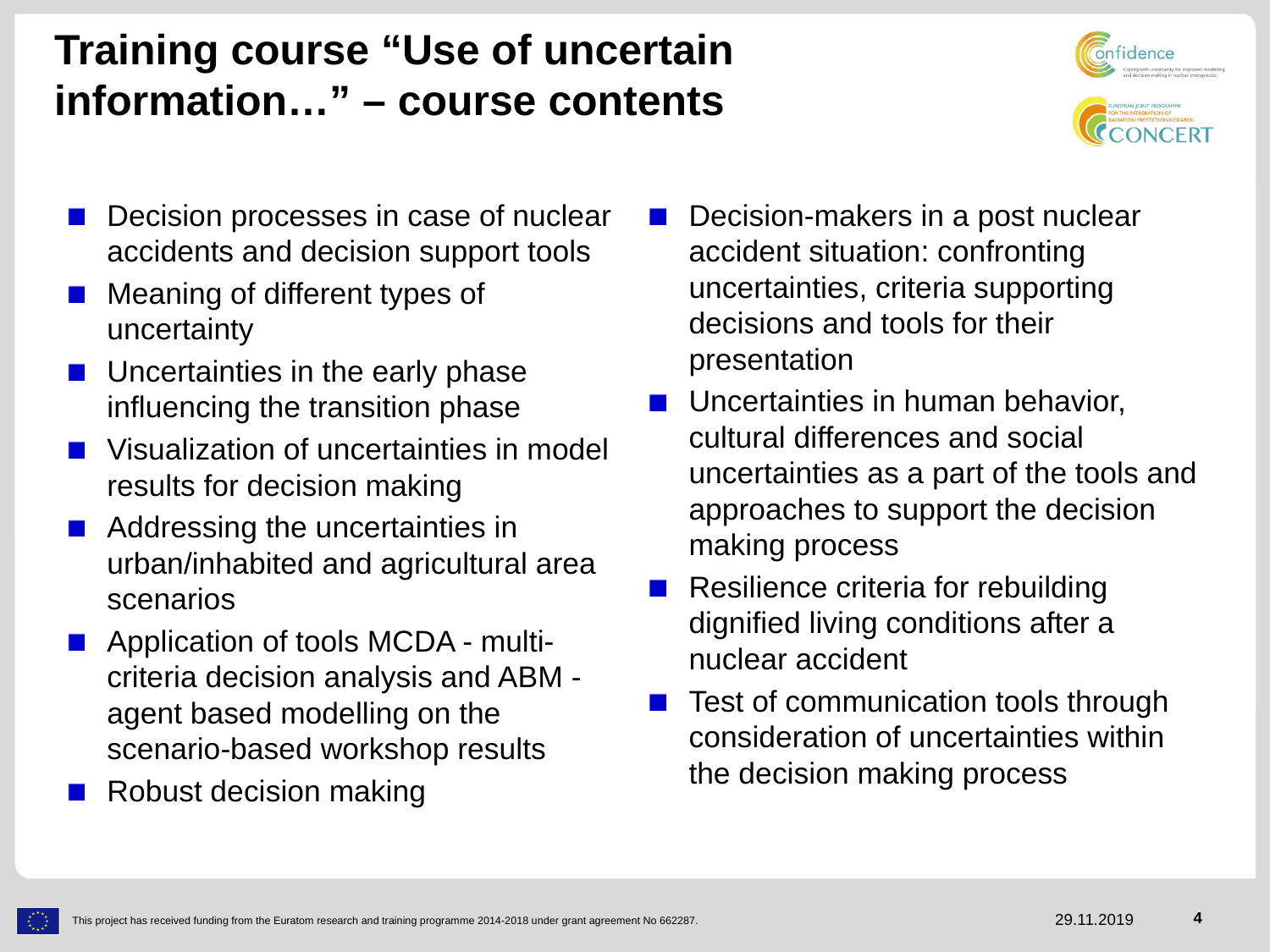

# Training course “Use of uncertain information…” – course contents
Decision processes in case of nuclear accidents and decision support tools
Meaning of different types of uncertainty
Uncertainties in the early phase influencing the transition phase
Visualization of uncertainties in model results for decision making
Addressing the uncertainties in urban/inhabited and agricultural area scenarios
Application of tools MCDA - multi-criteria decision analysis and ABM - agent based modelling on the scenario-based workshop results
Robust decision making

Decision-makers in a post nuclear accident situation: confronting uncertainties, criteria supporting decisions and tools for their presentation
Uncertainties in human behavior, cultural differences and social uncertainties as a part of the tools and approaches to support the decision making process
Resilience criteria for rebuilding dignified living conditions after a nuclear accident
Test of communication tools through consideration of uncertainties within the decision making process